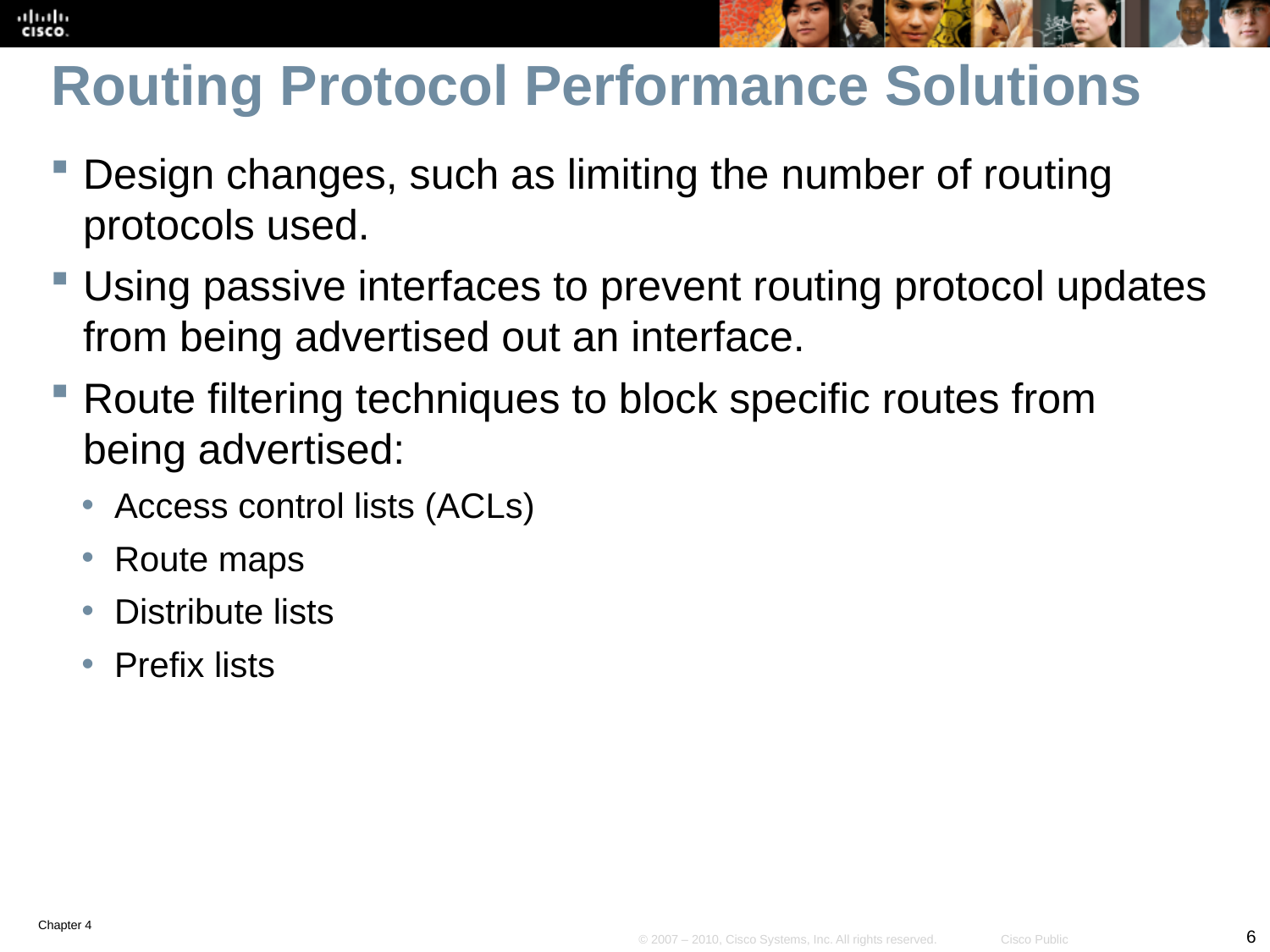

# Routing Protocol Performance Solutions
Design changes, such as limiting the number of routing protocols used.
Using passive interfaces to prevent routing protocol updates from being advertised out an interface.
Route filtering techniques to block specific routes from being advertised:
Access control lists (ACLs)
Route maps
Distribute lists
Prefix lists